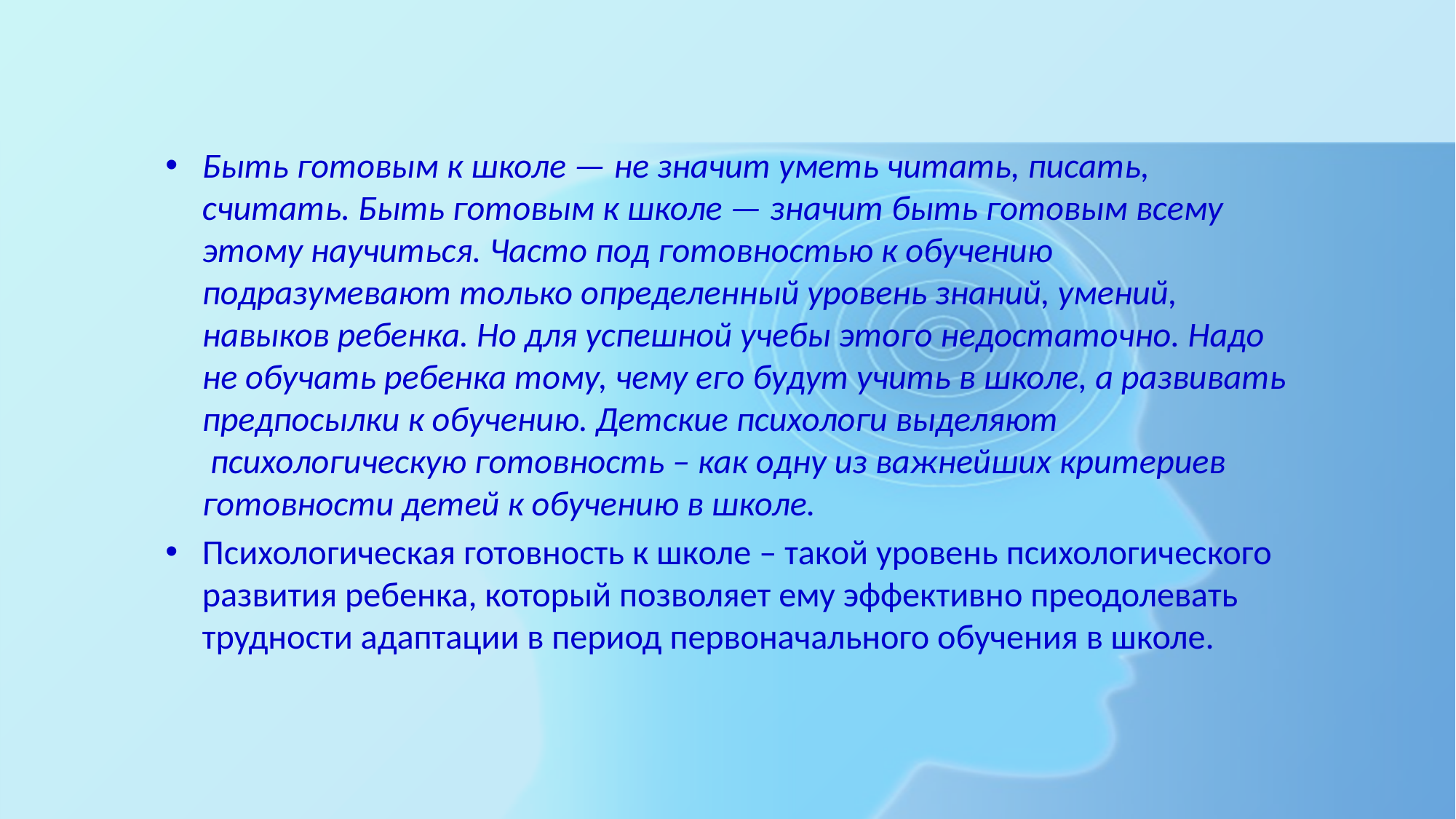

#
Быть готовым к школе — не значит уметь читать, писать, считать. Быть готовым к школе — значит быть готовым всему этому научиться. Часто под готовностью к обучению подразумевают только определенный уровень знаний, умений, навыков ребенка. Но для успешной учебы этого недостаточно. Надо не обучать ребенка тому, чему его будут учить в школе, а развивать предпосылки к обучению. Детские психологи выделяют  психологическую готовность – как одну из важнейших критериев готовности детей к обучению в школе.
Психологическая готовность к школе – такой уровень психологического развития ребенка, который позволяет ему эффективно преодолевать трудности адаптации в период первоначального обучения в школе.